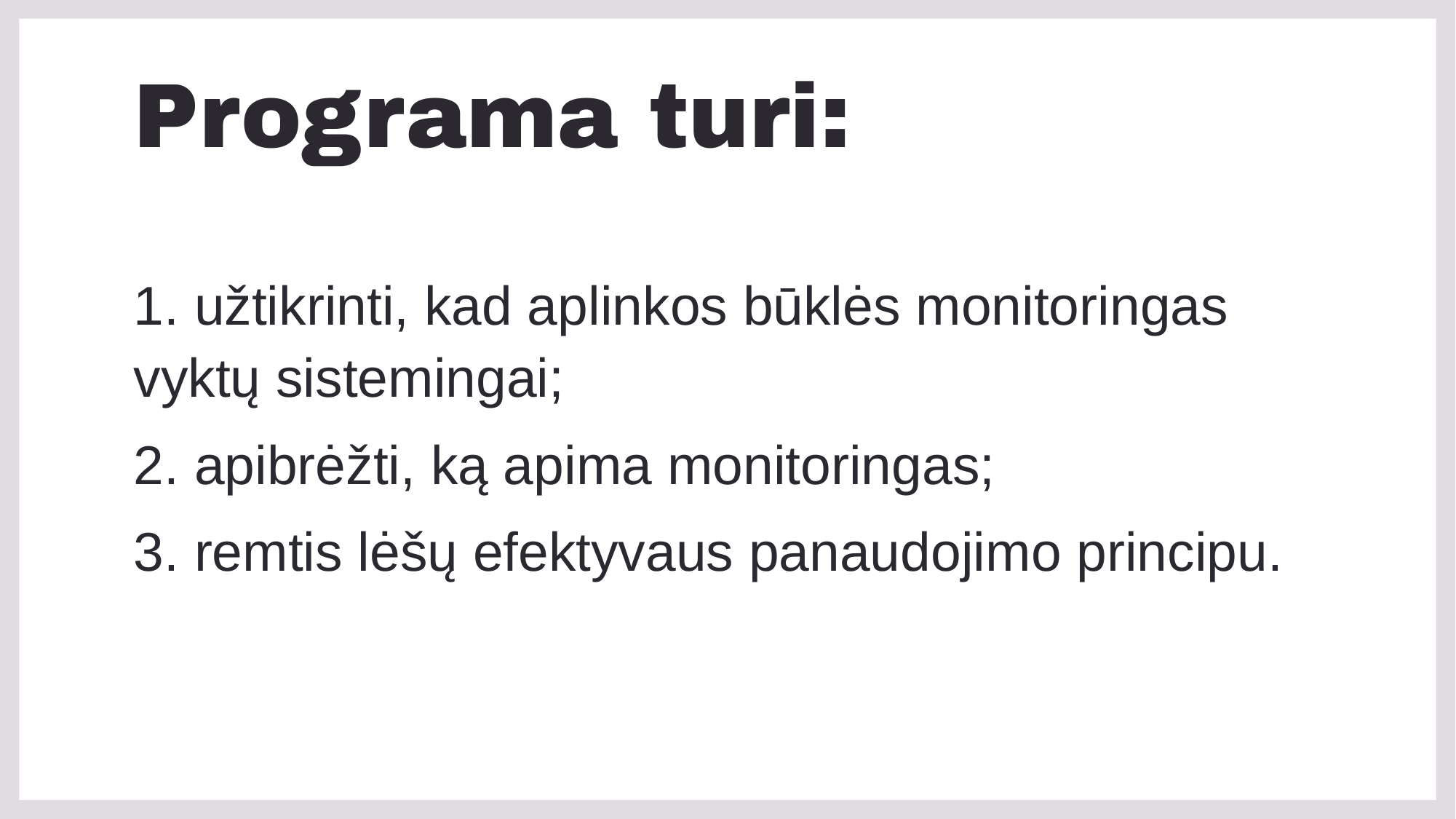

# Programa turi:
1. užtikrinti, kad aplinkos būklės monitoringas vyktų sistemingai;
2. apibrėžti, ką apima monitoringas;
3. remtis lėšų efektyvaus panaudojimo principu.